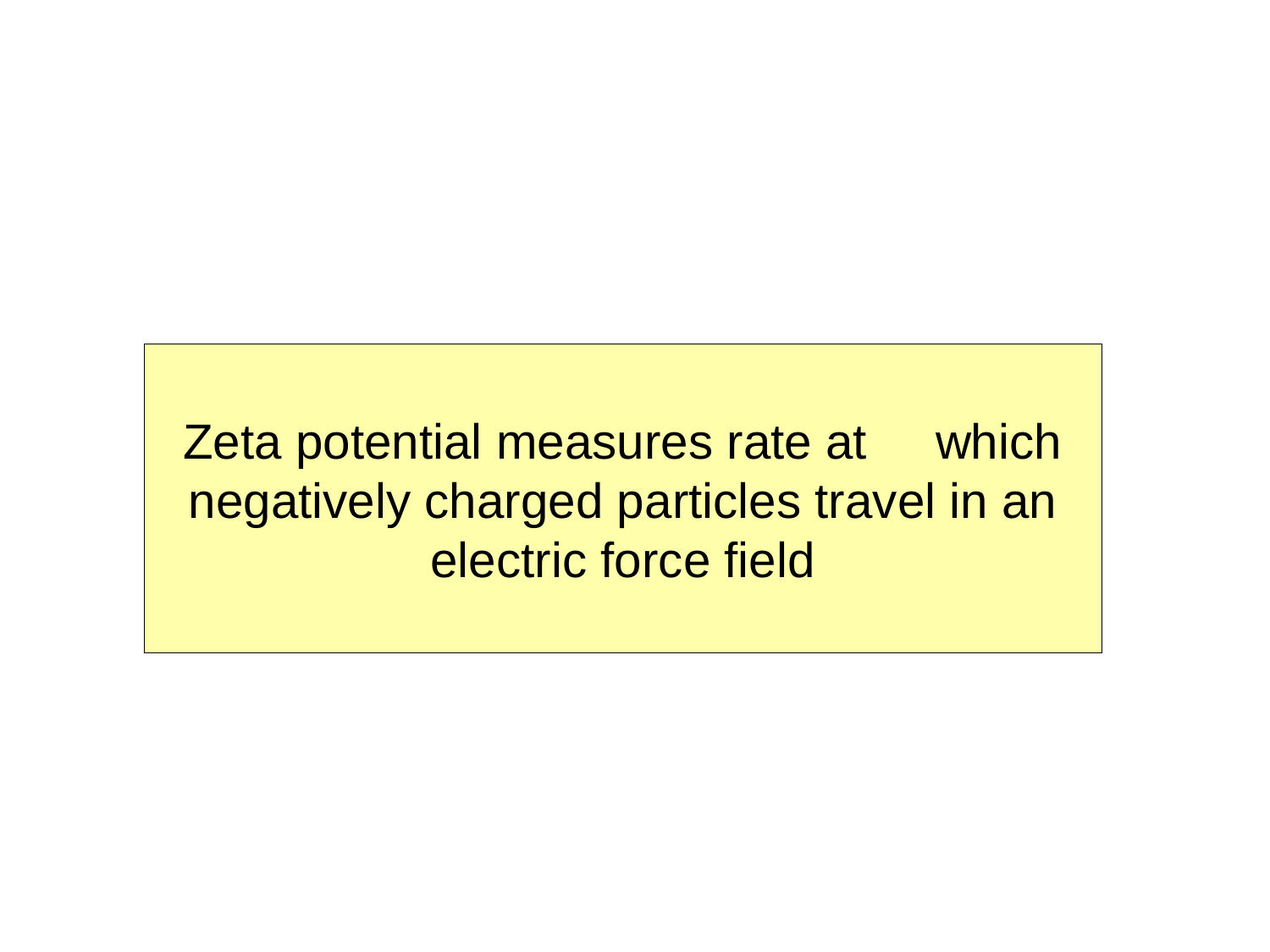

#

Zeta potential measures rate at     which negatively charged particles travel in an electric force field